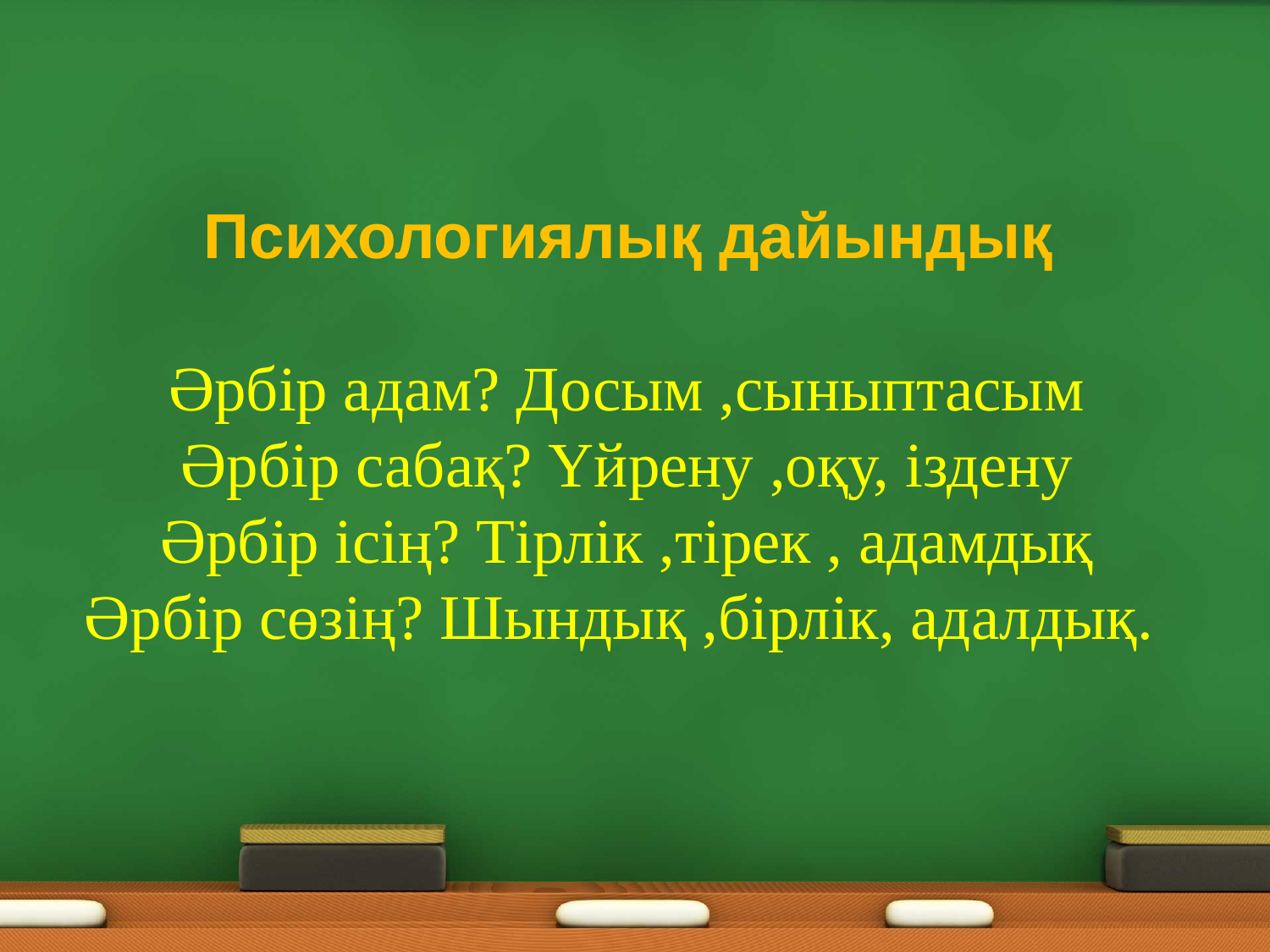

Психологиялық дайындық

 Әрбір адам? Досым ,сыныптасым
 Әрбір сабақ? Үйрену ,оқу, іздену
 Әрбір ісің? Тірлік ,тірек , адамдық
Әрбір сөзің? Шындық ,бірлік, адалдық.